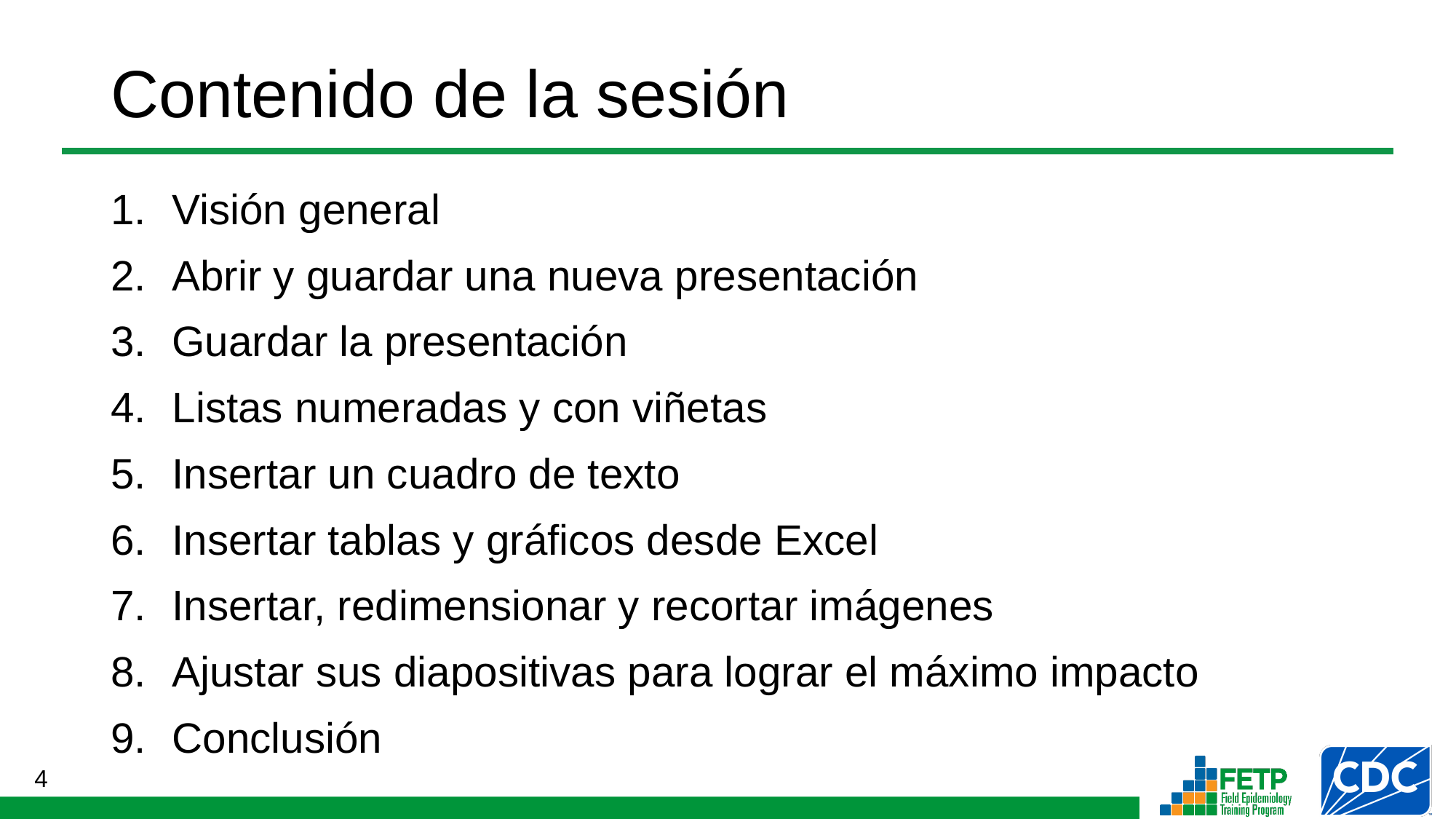

# Contenido de la sesión
Visión general
Abrir y guardar una nueva presentación
Guardar la presentación
Listas numeradas y con viñetas
Insertar un cuadro de texto
Insertar tablas y gráficos desde Excel
Insertar, redimensionar y recortar imágenes
Ajustar sus diapositivas para lograr el máximo impacto
Conclusión